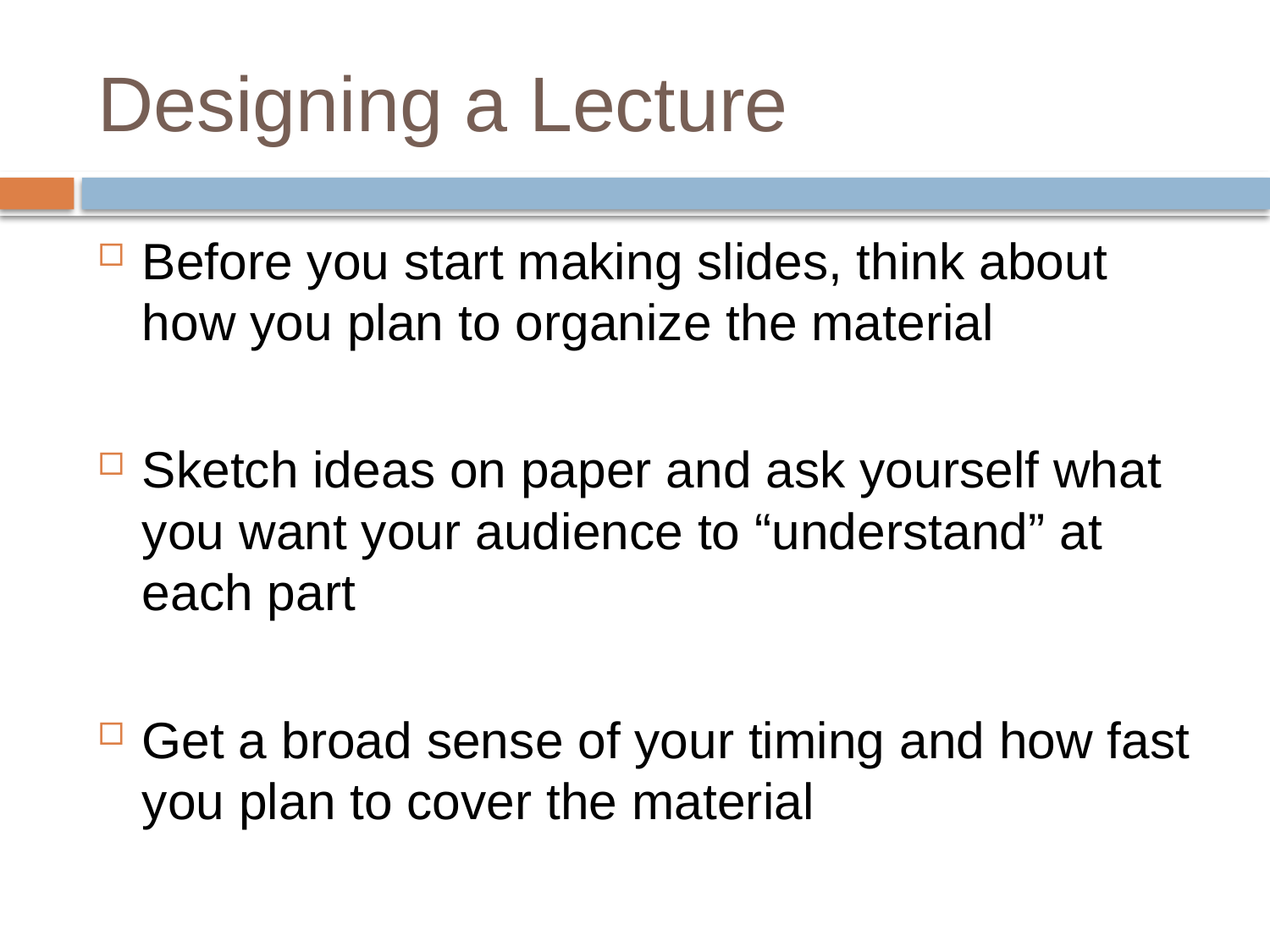

# Designing a Lecture
Before you start making slides, think about how you plan to organize the material

Sketch ideas on paper and ask yourself what you want your audience to “understand” at each part

Get a broad sense of your timing and how fast you plan to cover the material